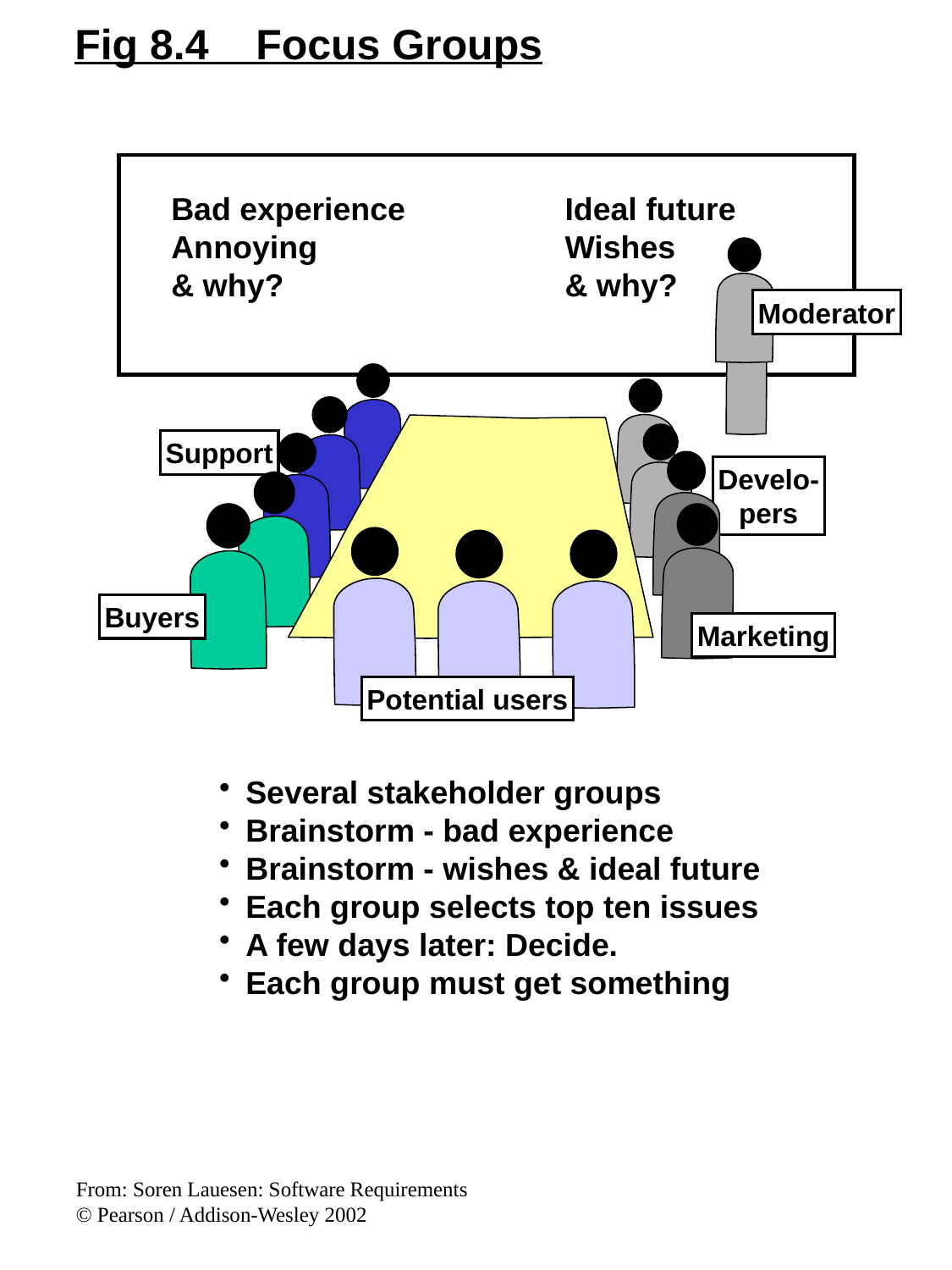

Fig 8.4    Focus Groups

Bad experience
Annoying
& why?
Ideal future
Wishes
& why?

Moderator

Support

Develo-
pers

Buyers
Marketing
Potential users
Several stakeholder groups
Brainstorm - bad experience
Brainstorm - wishes & ideal future
Each group selects top ten issues
A few days later: Decide.
Each group must get something
From: Soren Lauesen: Software Requirements
© Pearson / Addison-Wesley 2002